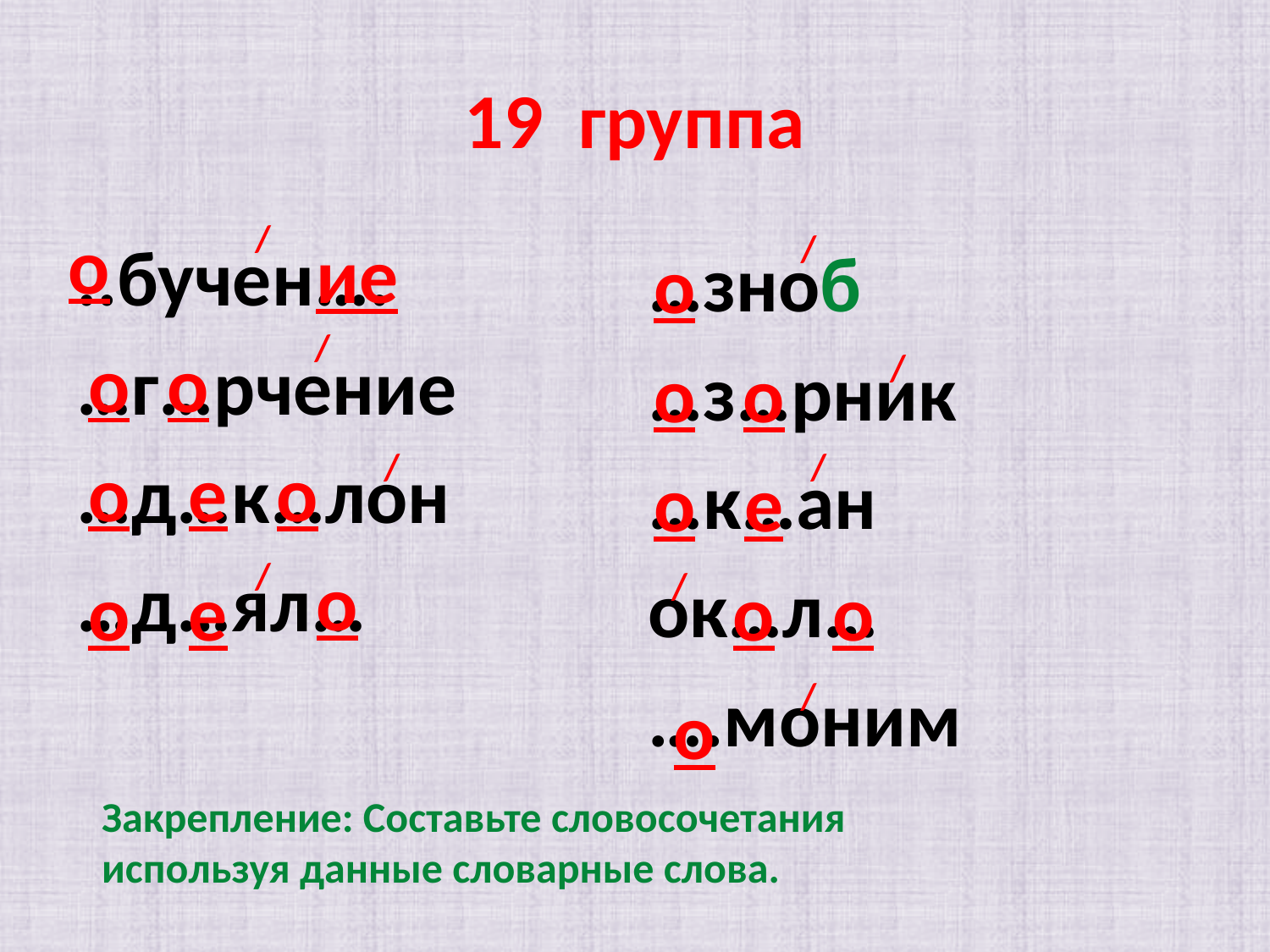

# 19  группа
/
о
/
..бучен….
…г…рчение
…д…к…лон
…д…ял…

ие
…зноб
…з…рник
…к…ан
ок…л…
….моним

о
/
о
о
/
о
о
/
/
о
е
о
о
е
/
о
/
о
е
о
о
/
о
Закрепление: Составьте словосочетания
используя данные словарные слова.